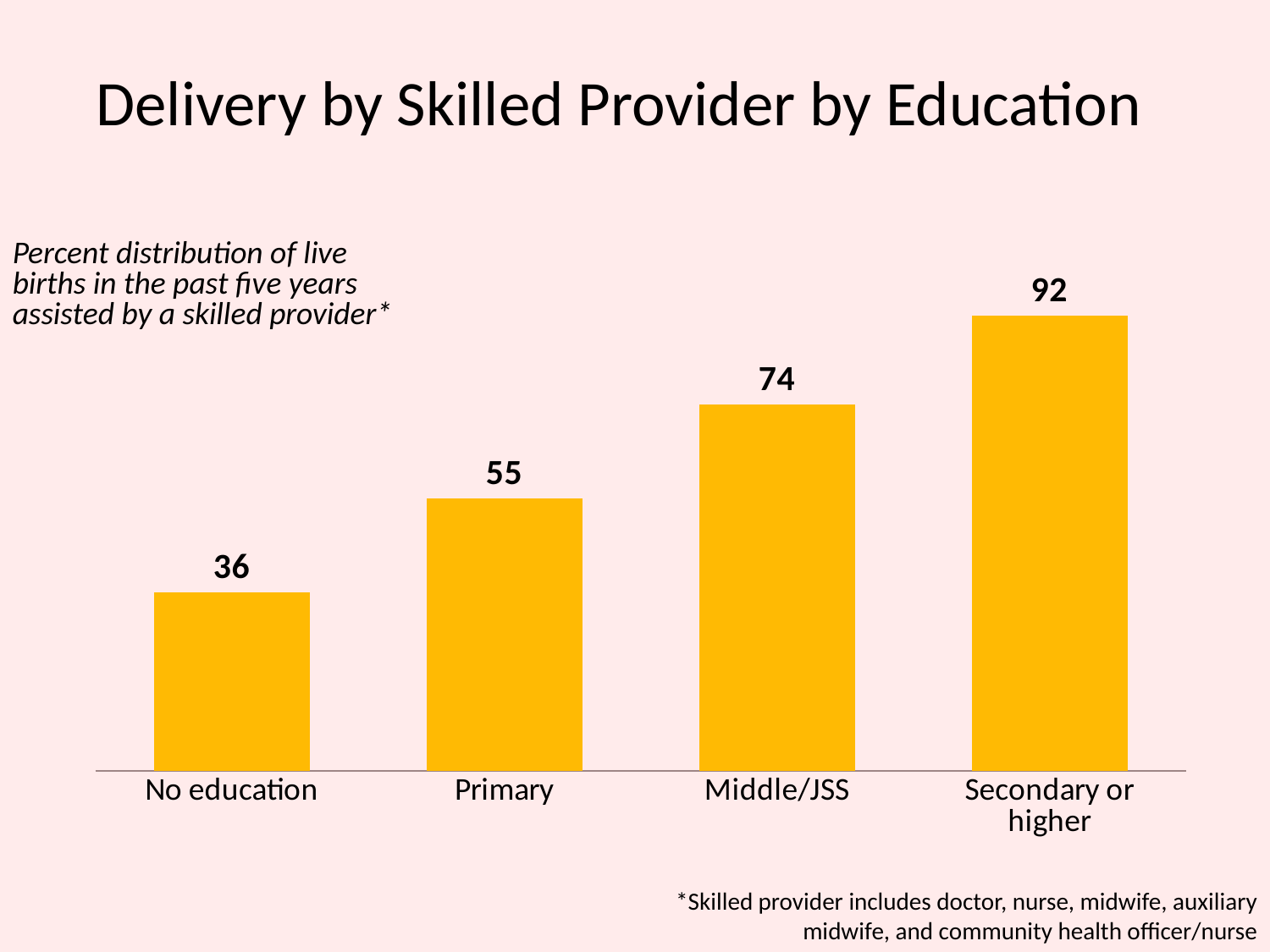

Delivery by Skilled Provider by Education

### Chart

| Category |  |
|---|---|
| No education | 36.0 |
| Primary | 55.0 |
| Middle/JSS | 74.0 |
| Secondary or higher | 92.0 |
Percent distribution of live births in the past five years assisted by a skilled provider*
*Skilled provider includes doctor, nurse, midwife, auxiliary midwife, and community health officer/nurse